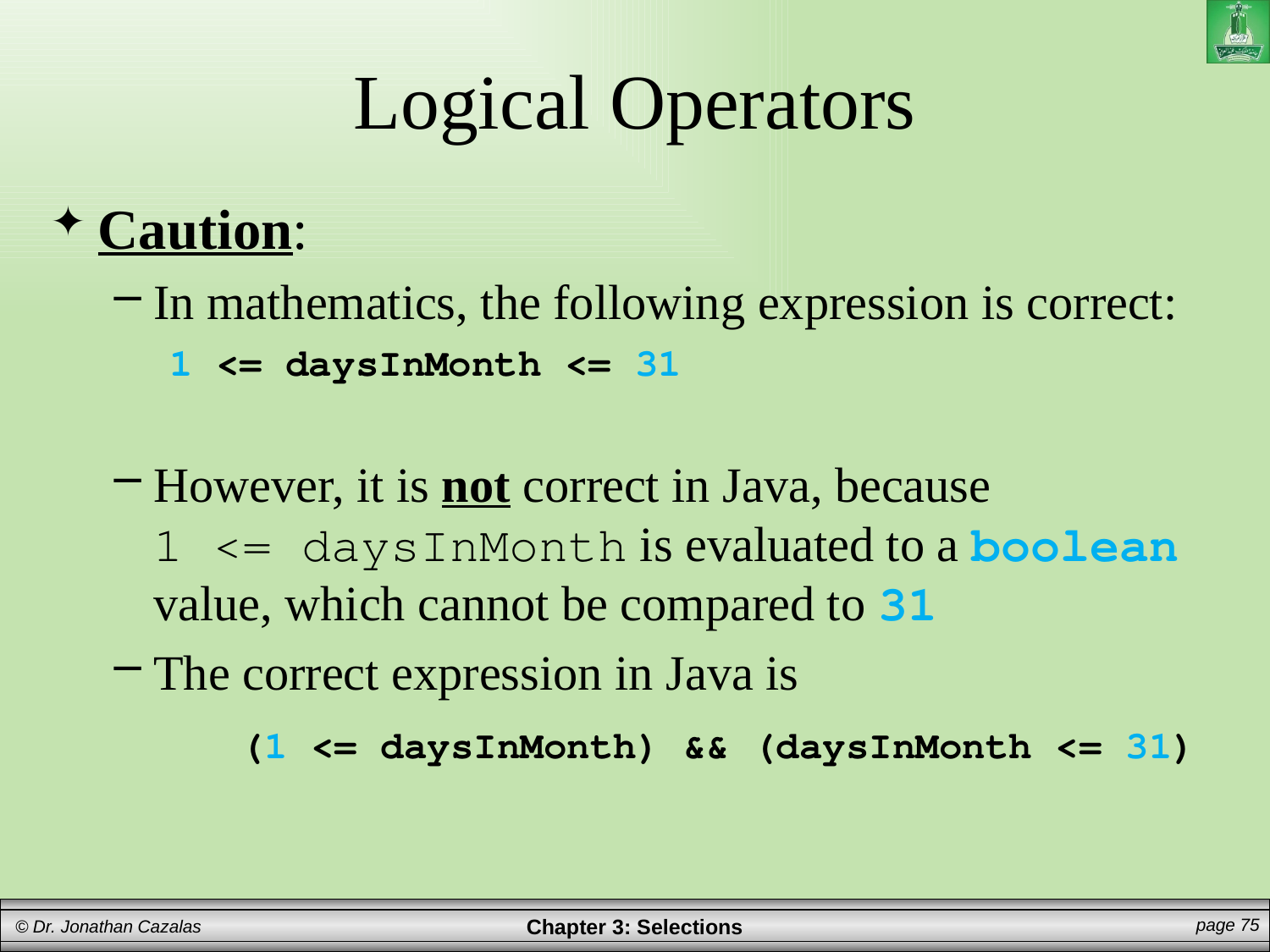

# Logical Operators
Caution:
In mathematics, the following expression is correct:
1 <= daysInMonth <= 31

However, it is not correct in Java, because
1 <= daysInMonth is evaluated to a boolean value, which cannot be compared to 31
The correct expression in Java is
	(1 <= daysInMonth) && (daysInMonth <= 31)